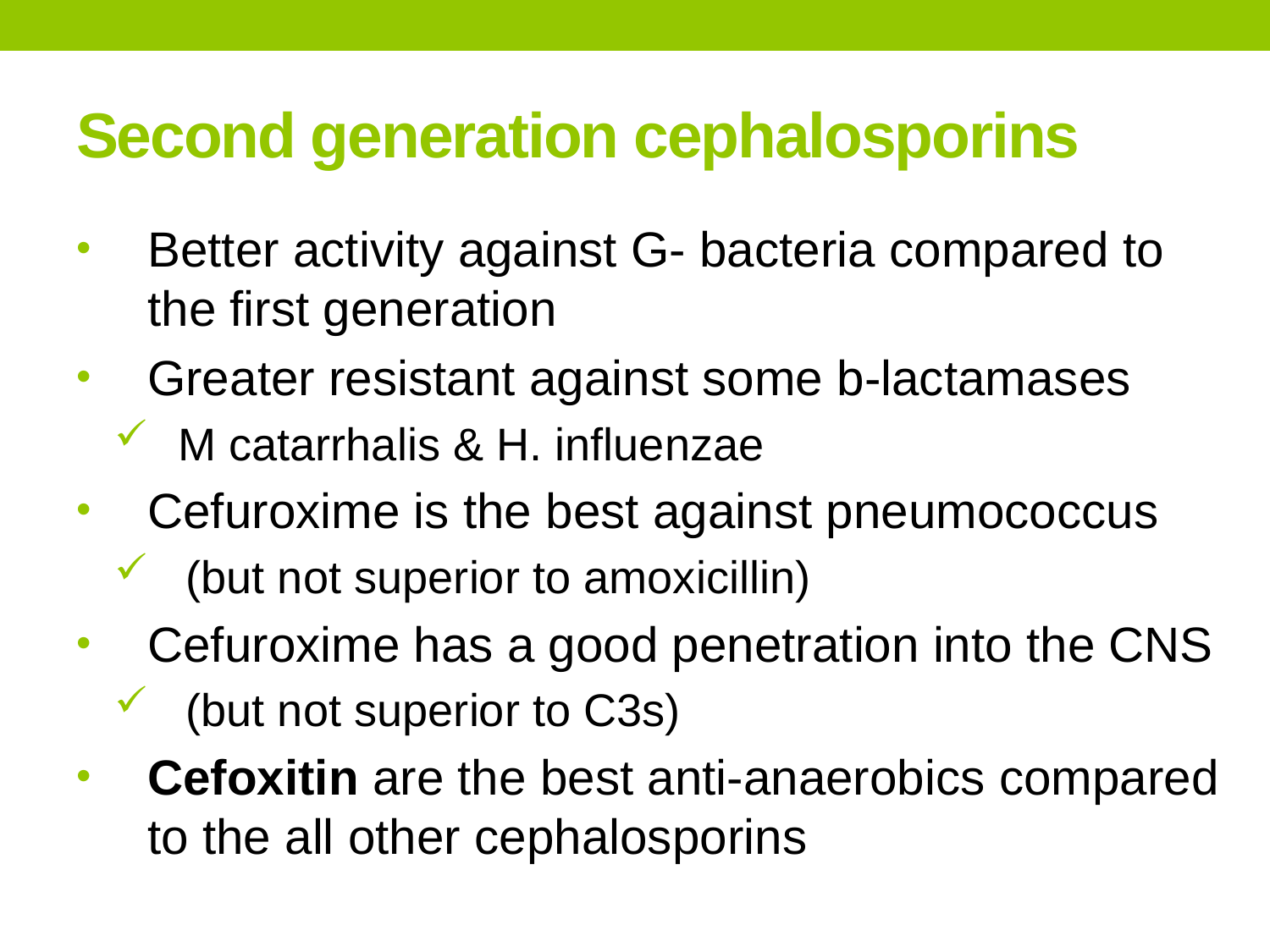

# Second generation cephalosporins
Better activity against G- bacteria compared to the first generation
Greater resistant against some b-lactamases
M catarrhalis & H. influenzae
Cefuroxime is the best against pneumococcus
(but not superior to amoxicillin)
Cefuroxime has a good penetration into the CNS
(but not superior to C3s)
Cefoxitin are the best anti-anaerobics compared to the all other cephalosporins